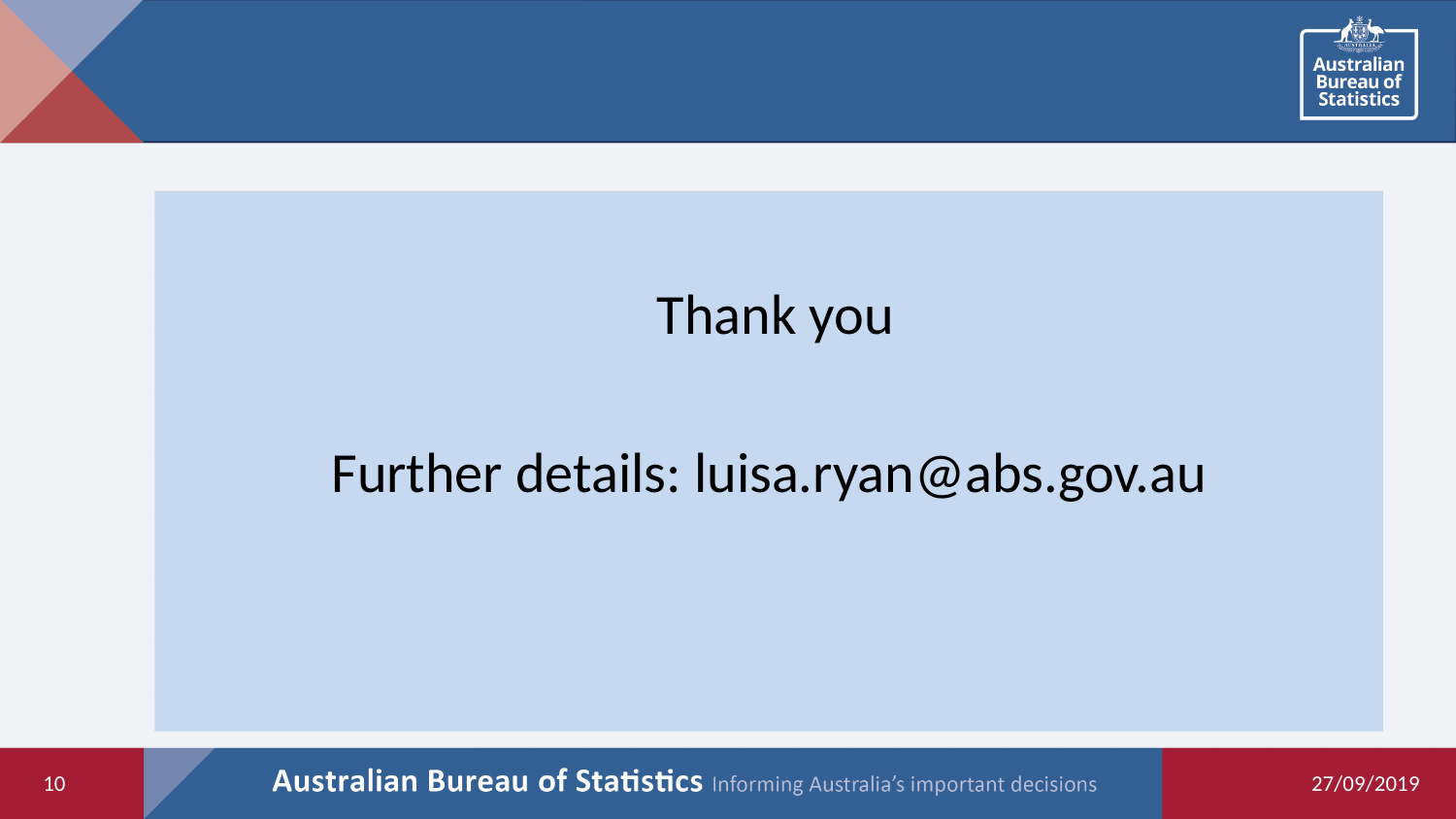

#

 Thank you

Further details: luisa.ryan@abs.gov.au
10
27/09/2019